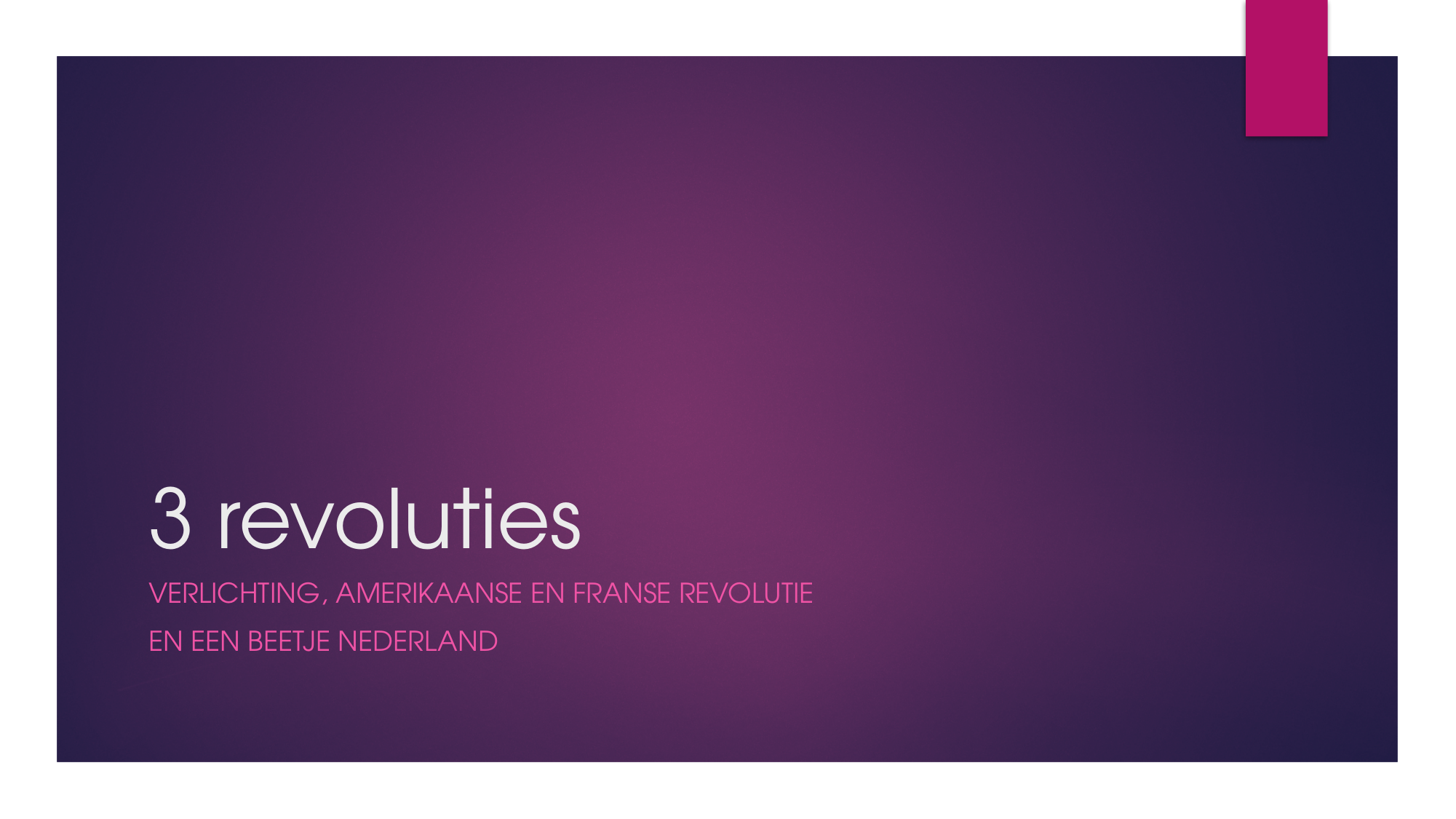

# 3 revoluties
Verlichting, Amerikaanse en Franse revolutie
En een beetje nederland